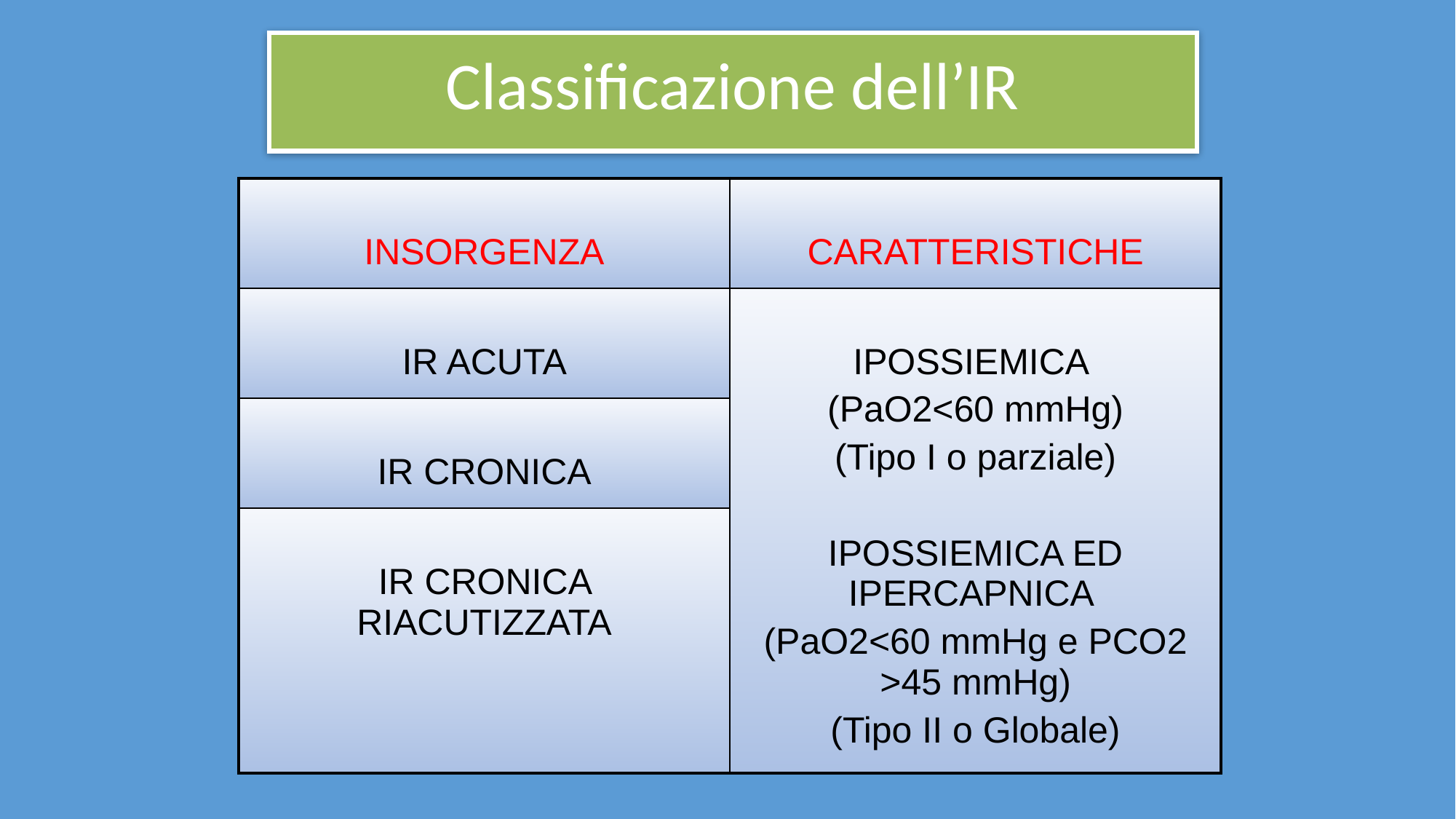

# CLASSIFICAZIONE
Classificazione dell’IR
| INSORGENZA | CARATTERISTICHE |
| --- | --- |
| IR ACUTA | IPOSSIEMICA (PaO2<60 mmHg) (Tipo I o parziale) IPOSSIEMICA ED IPERCAPNICA (PaO2<60 mmHg e PCO2 >45 mmHg) (Tipo II o Globale) |
| IR CRONICA |  |
| IR CRONICA RIACUTIZZATA |  |